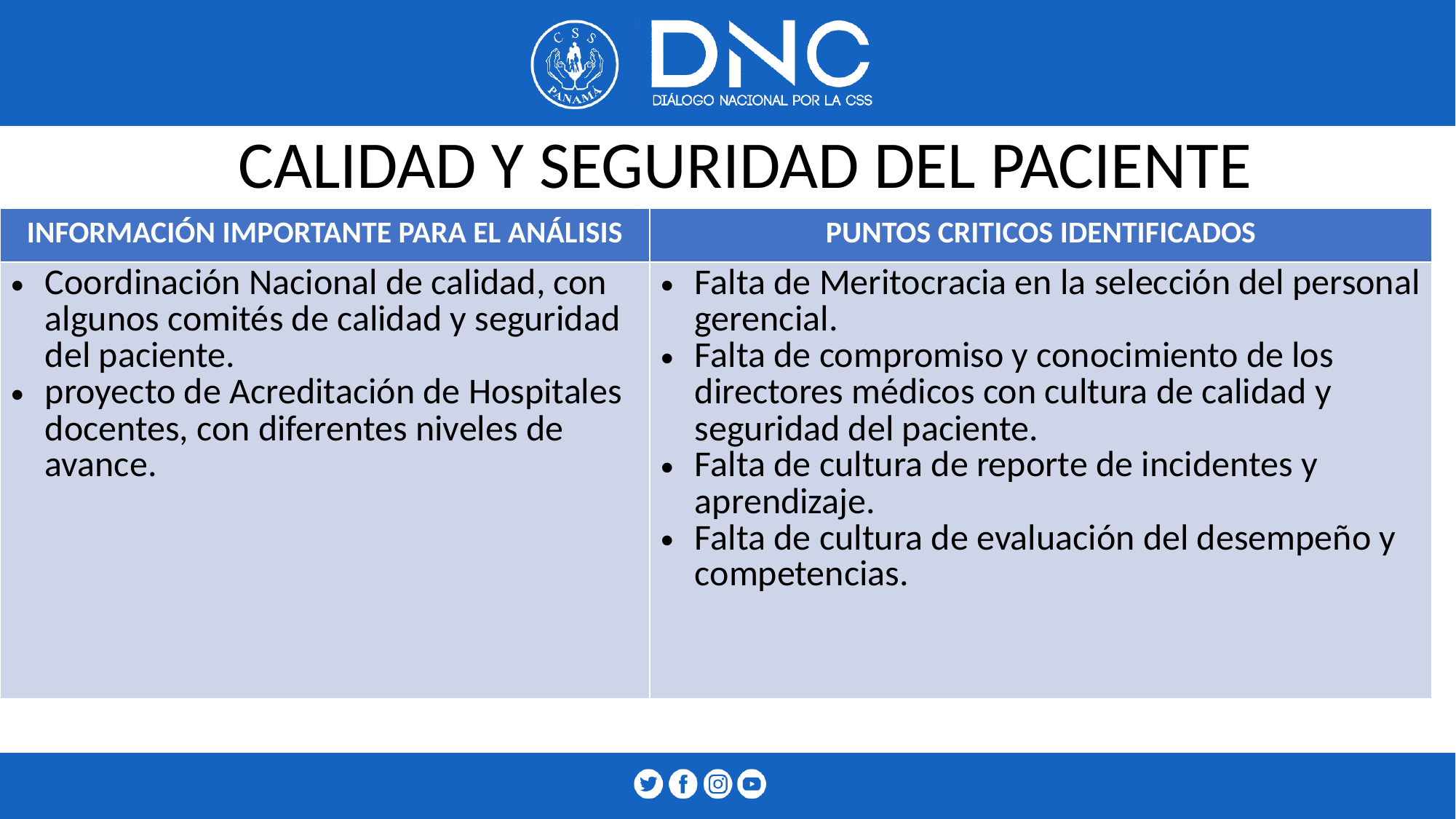

# CALIDAD Y SEGURIDAD DEL PACIENTE
| INFORMACIÓN IMPORTANTE PARA EL ANÁLISIS | PUNTOS CRITICOS IDENTIFICADOS |
| --- | --- |
| Coordinación Nacional de calidad, con algunos comités de calidad y seguridad del paciente. proyecto de Acreditación de Hospitales docentes, con diferentes niveles de avance. | Falta de Meritocracia en la selección del personal gerencial. Falta de compromiso y conocimiento de los directores médicos con cultura de calidad y seguridad del paciente. Falta de cultura de reporte de incidentes y aprendizaje. Falta de cultura de evaluación del desempeño y competencias. |